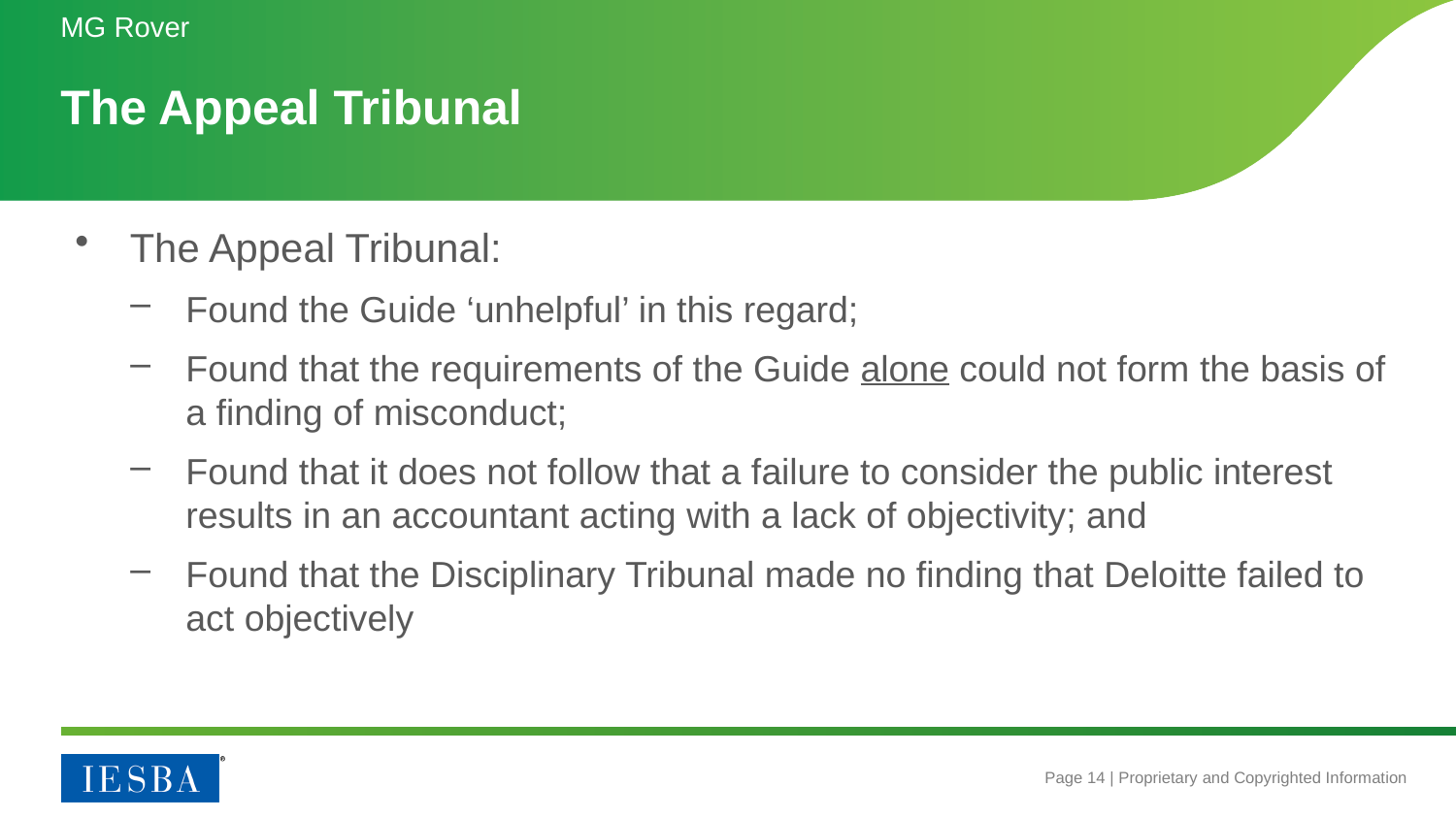

MG Rover
# The Appeal Tribunal
The Appeal Tribunal:
Found the Guide ‘unhelpful’ in this regard;
Found that the requirements of the Guide alone could not form the basis of a finding of misconduct;
Found that it does not follow that a failure to consider the public interest results in an accountant acting with a lack of objectivity; and
Found that the Disciplinary Tribunal made no finding that Deloitte failed to act objectively